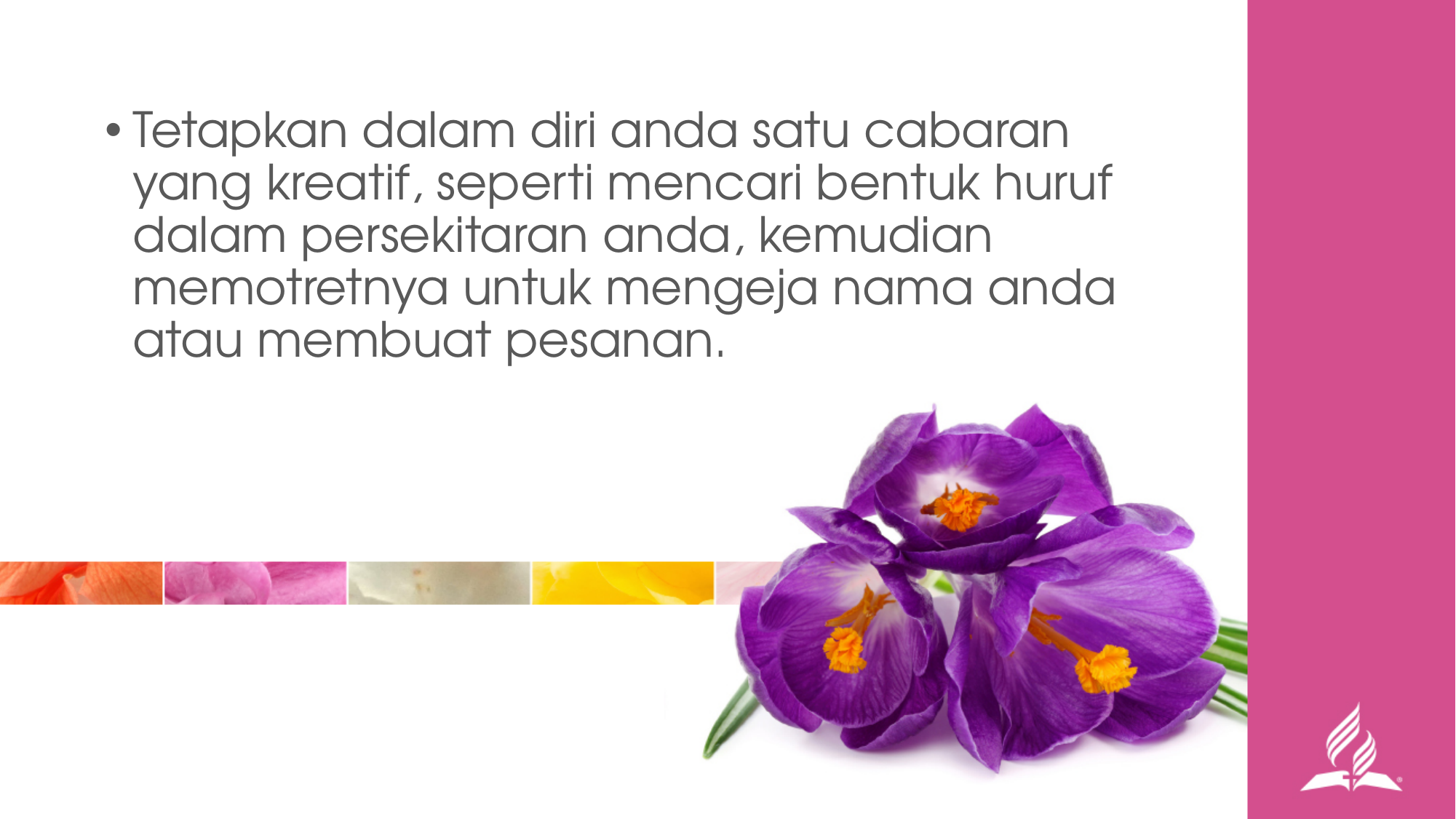

Tetapkan dalam diri anda satu cabaran yang kreatif, seperti mencari bentuk huruf dalam persekitaran anda, kemudian memotretnya untuk mengeja nama anda atau membuat pesanan.